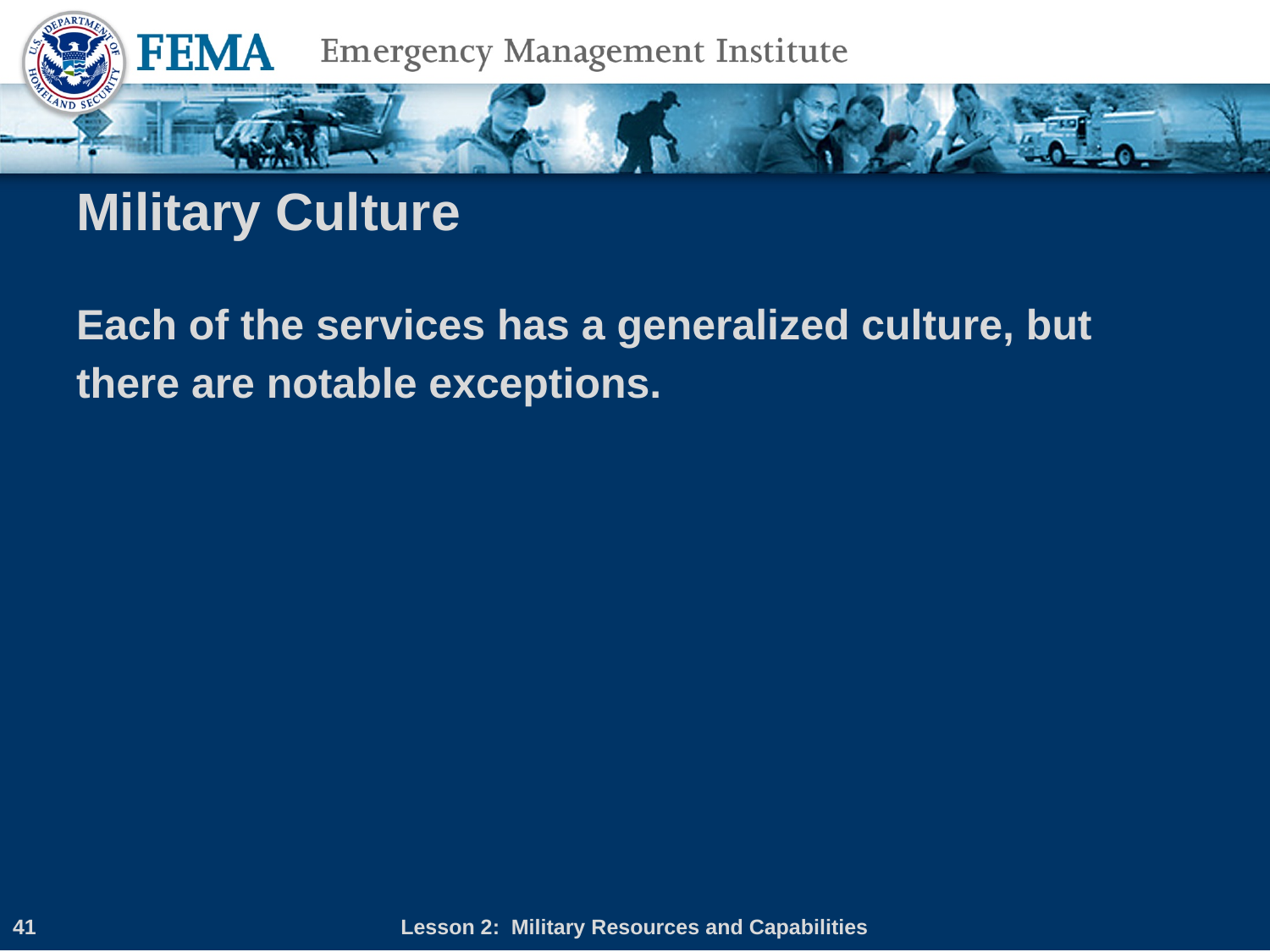

# Military Culture
Each of the services has a generalized culture, but there are notable exceptions.
41
Lesson 2:  Military Resources and Capabilities